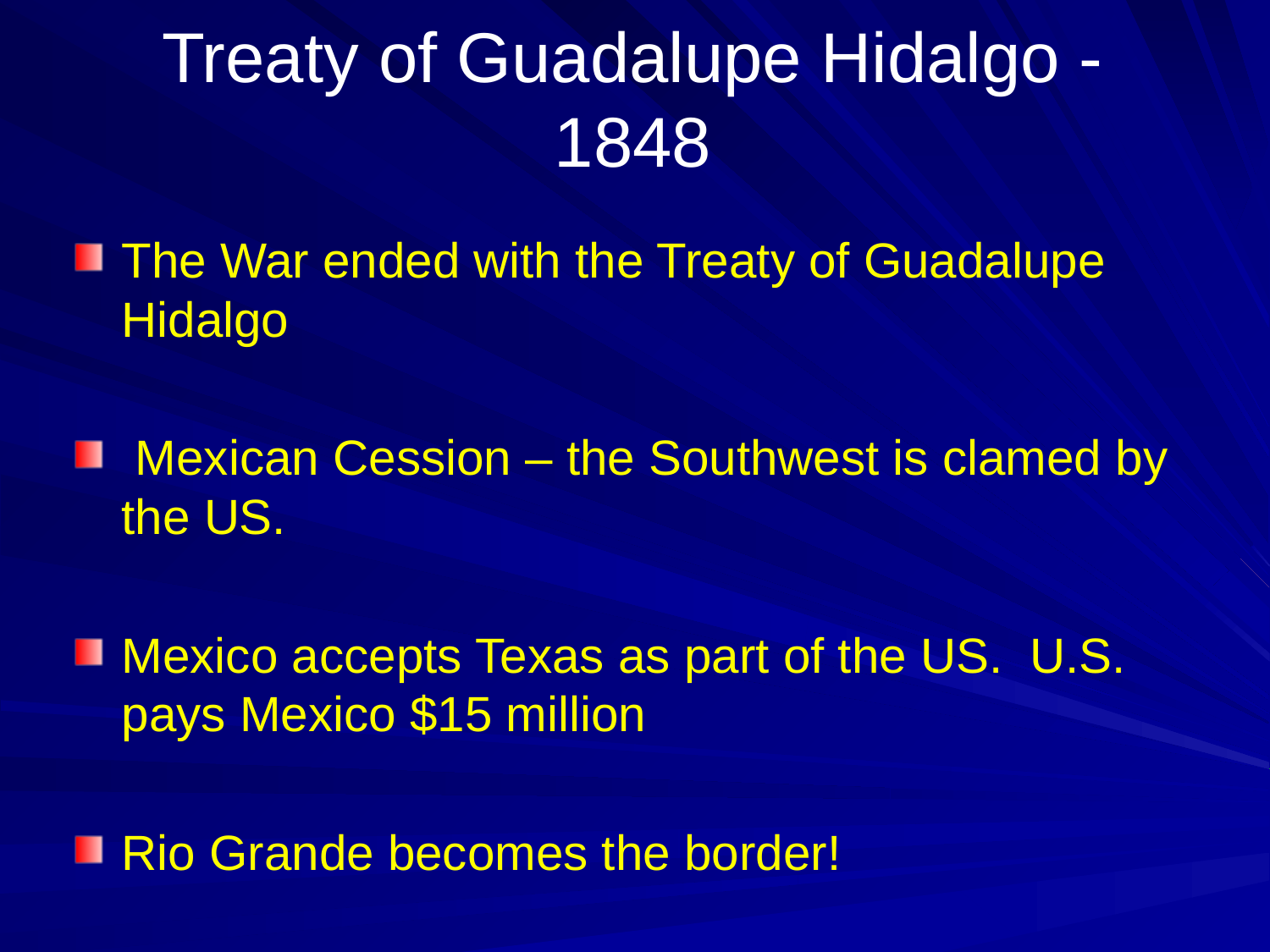

# Treaty of Guadalupe Hidalgo - 1848
The War ended with the Treaty of Guadalupe Hidalgo

 Mexican Cession – the Southwest is clamed by the US.

Mexico accepts Texas as part of the US.  U.S. pays Mexico $15 million

Rio Grande becomes the border!